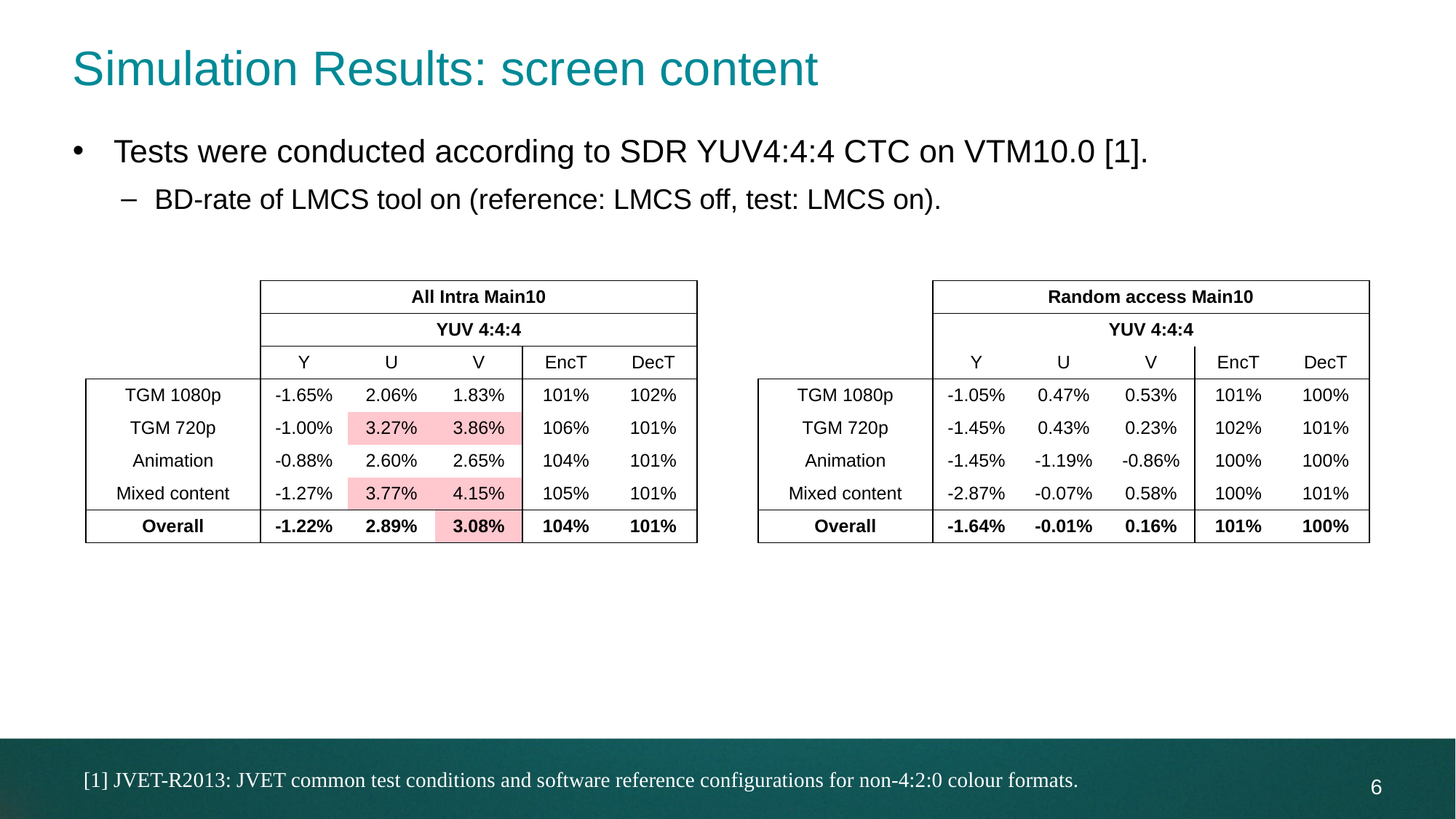

# Simulation Results: screen content
Tests were conducted according to SDR YUV4:4:4 CTC on VTM10.0 [1].
BD-rate of LMCS tool on (reference: LMCS off, test: LMCS on).
|  | All Intra Main10 |  |  |  |  |
| --- | --- | --- | --- | --- | --- |
|  | YUV 4:4:4 |  |  |  |  |
|  | Y | U | V | EncT | DecT |
| TGM 1080p | -1.65% | 2.06% | 1.83% | 101% | 102% |
| TGM 720p | -1.00% | 3.27% | 3.86% | 106% | 101% |
| Animation | -0.88% | 2.60% | 2.65% | 104% | 101% |
| Mixed content | -1.27% | 3.77% | 4.15% | 105% | 101% |
| Overall | -1.22% | 2.89% | 3.08% | 104% | 101% |
|  | Random access Main10 |  |  |  |  |
| --- | --- | --- | --- | --- | --- |
|  | YUV 4:4:4 |  |  |  |  |
|  | Y | U | V | EncT | DecT |
| TGM 1080p | -1.05% | 0.47% | 0.53% | 101% | 100% |
| TGM 720p | -1.45% | 0.43% | 0.23% | 102% | 101% |
| Animation | -1.45% | -1.19% | -0.86% | 100% | 100% |
| Mixed content | -2.87% | -0.07% | 0.58% | 100% | 101% |
| Overall | -1.64% | -0.01% | 0.16% | 101% | 100% |
[1] JVET-R2013: JVET common test conditions and software reference configurations for non-4:2:0 colour formats.
6